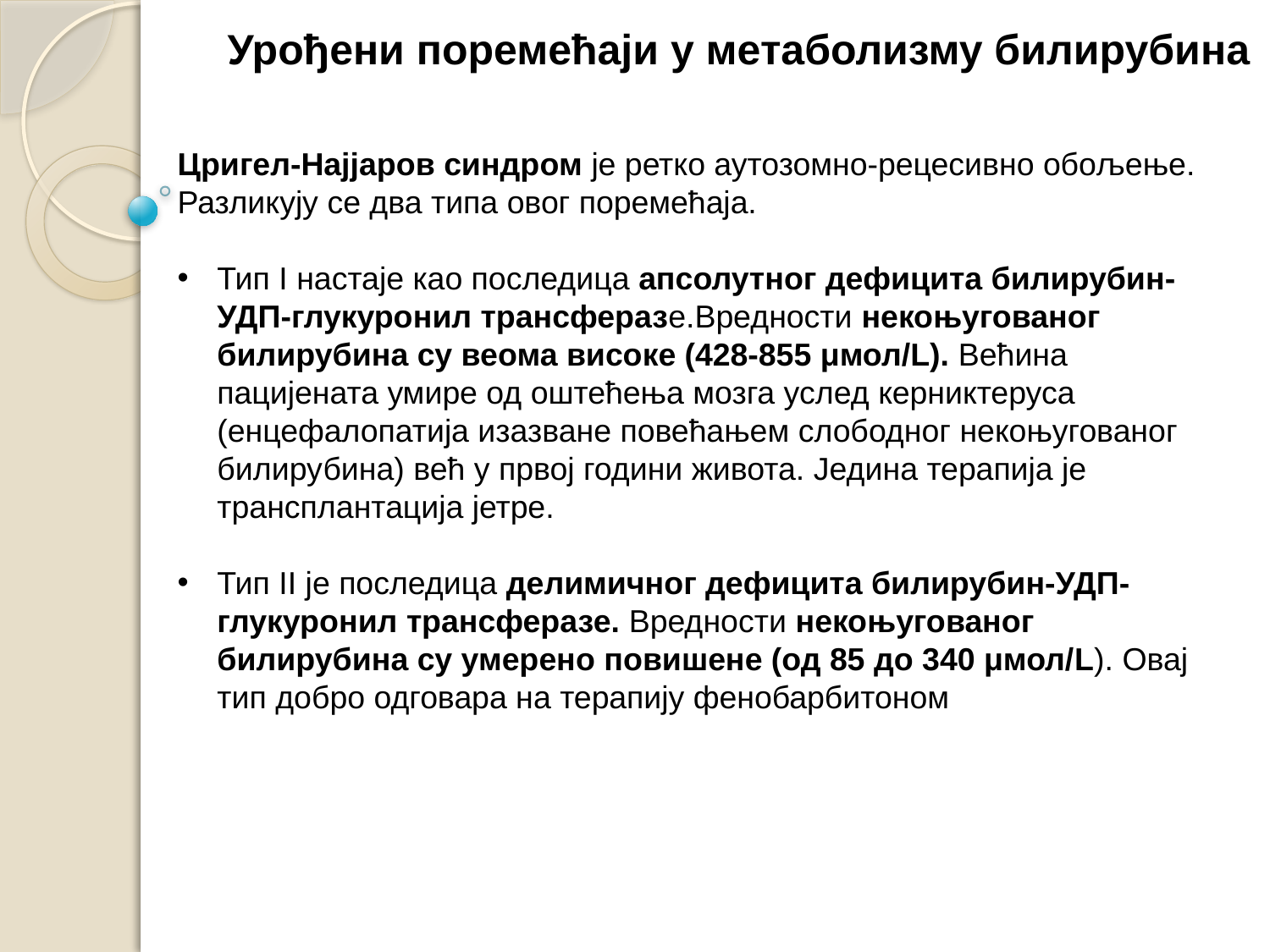

Урођени поремећаји у метаболизму билирубина
Цригел-Најјаров синдром је ретко аутозомно-рецесивно обољење. Разликују се два типа овог поремећаја.

Тип I настаје као последица апсолутног дефицита билирубин-УДП-глукуронил трансферазе.Вредности некоњугованог билирубина су веома високе (428-855 μмол/L). Већина пацијената умире од оштећења мозга услед керниктеруса (енцефалопатија изазване повећањем слободног некоњугованог билирубина) већ у првој години живота. Једина терапија је трансплантација јетре.

Тип II је последица делимичног дефицита билирубин-УДП-глукуронил трансферазе. Вредности некоњугованог билирубина су умерено повишене (од 85 до 340 μмол/L). Овај тип добро одговара на терапију фенобарбитоном